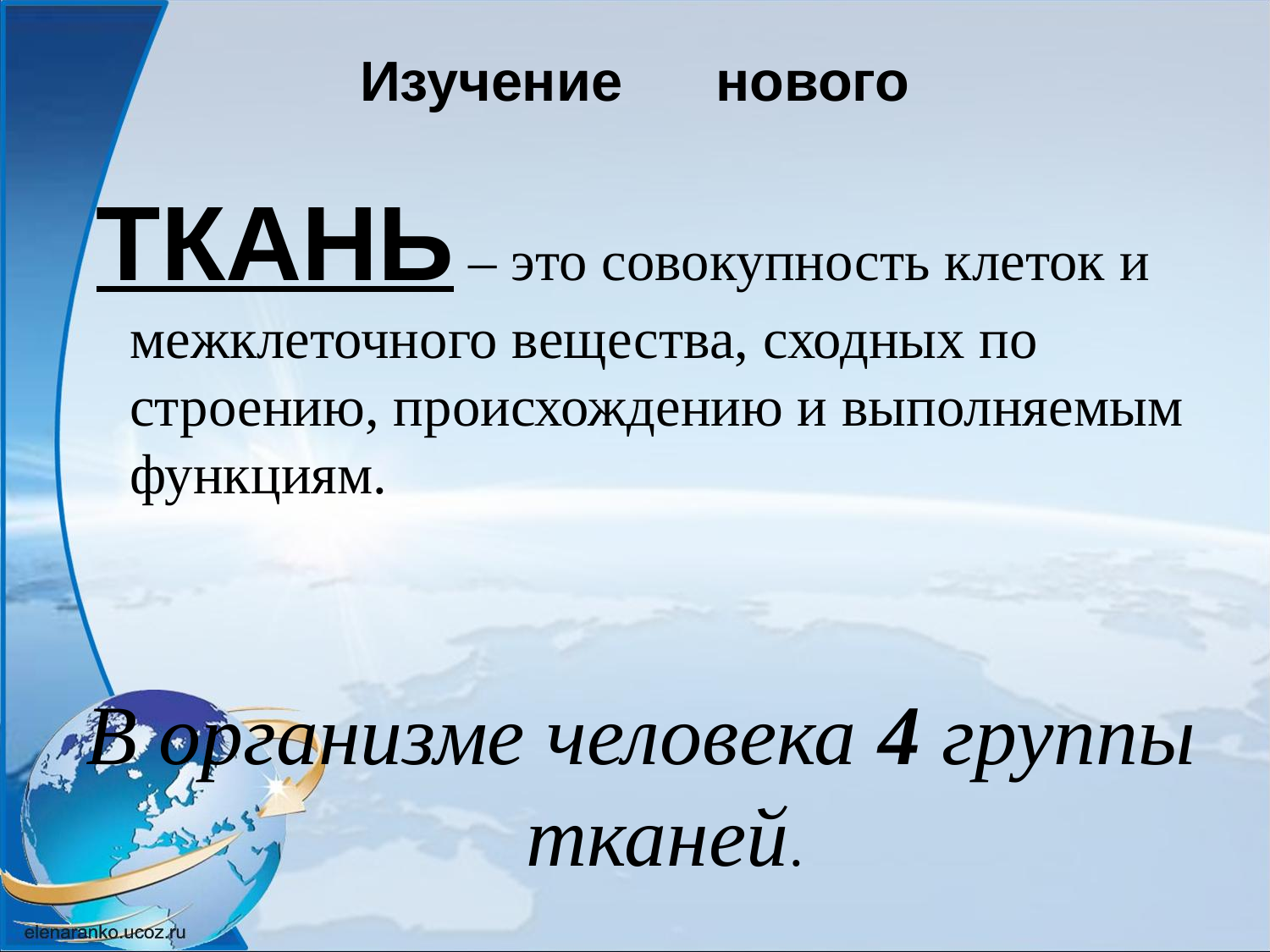

# Изучение      нового
 ТКАНЬ – это совокупность клеток и межклеточного вещества, сходных по строению, происхождению и выполняемым функциям.

В организме человека 4 группы тканей.